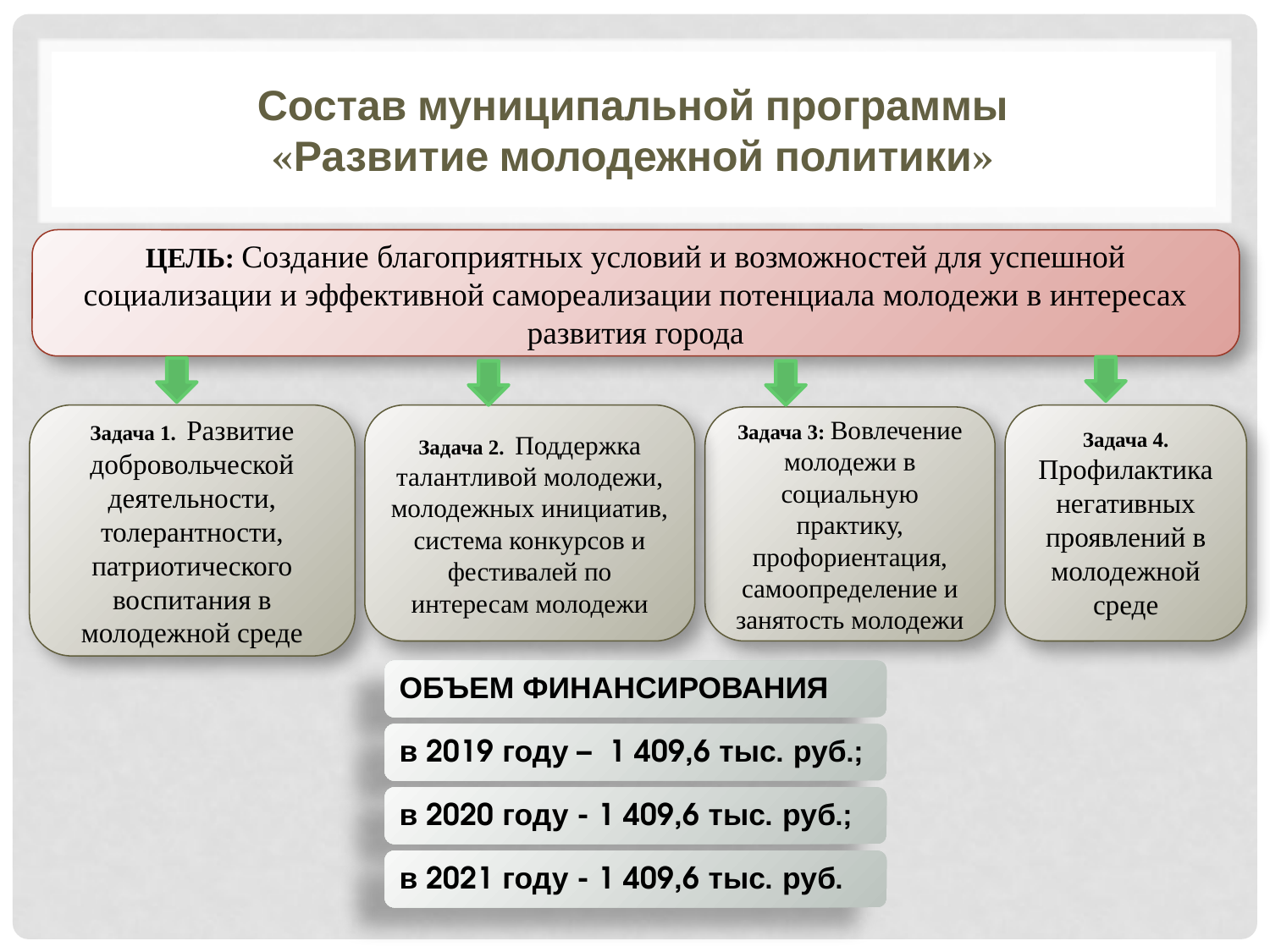

# Состав муниципальной программы «Развитие молодежной политики»
ЦЕЛЬ: Создание благоприятных условий и возможностей для успешной социализации и эффективной самореализации потенциала молодежи в интересах развития города

Задача 1.  Развитие добровольческой деятельности, толерантности, патриотического воспитания в молодежной среде
Задача 2.  Поддержка талантливой молодежи, молодежных инициатив, система конкурсов и фестивалей по интересам молодежи
Задача 4. Профилактика негативных проявлений в молодежной среде
Задача 3: Вовлечение молодежи в социальную практику, профориентация, самоопределение и занятость молодежи
ОБЪЕМ ФИНАНСИРОВАНИЯ
в 2019 году –  1 409,6 тыс. руб.;
в 2020 году - 1 409,6 тыс. руб.;
в 2021 году - 1 409,6 тыс. руб.